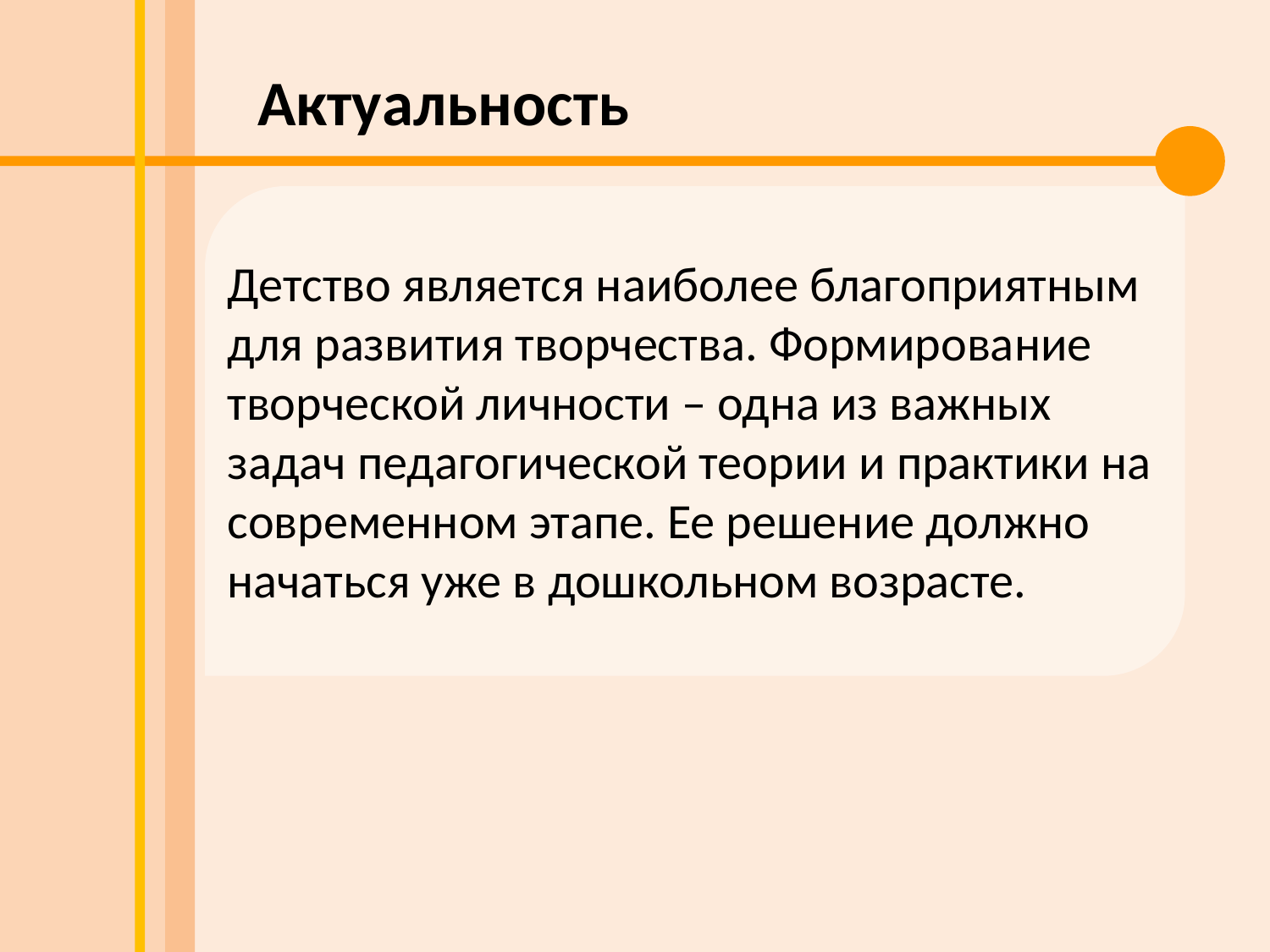

Актуальность

Детство является наиболее благоприятным для развития творчества. Формирование творческой личности – одна из важных задач педагогической теории и практики на современном этапе. Ее решение должно начаться уже в дошкольном возрасте.